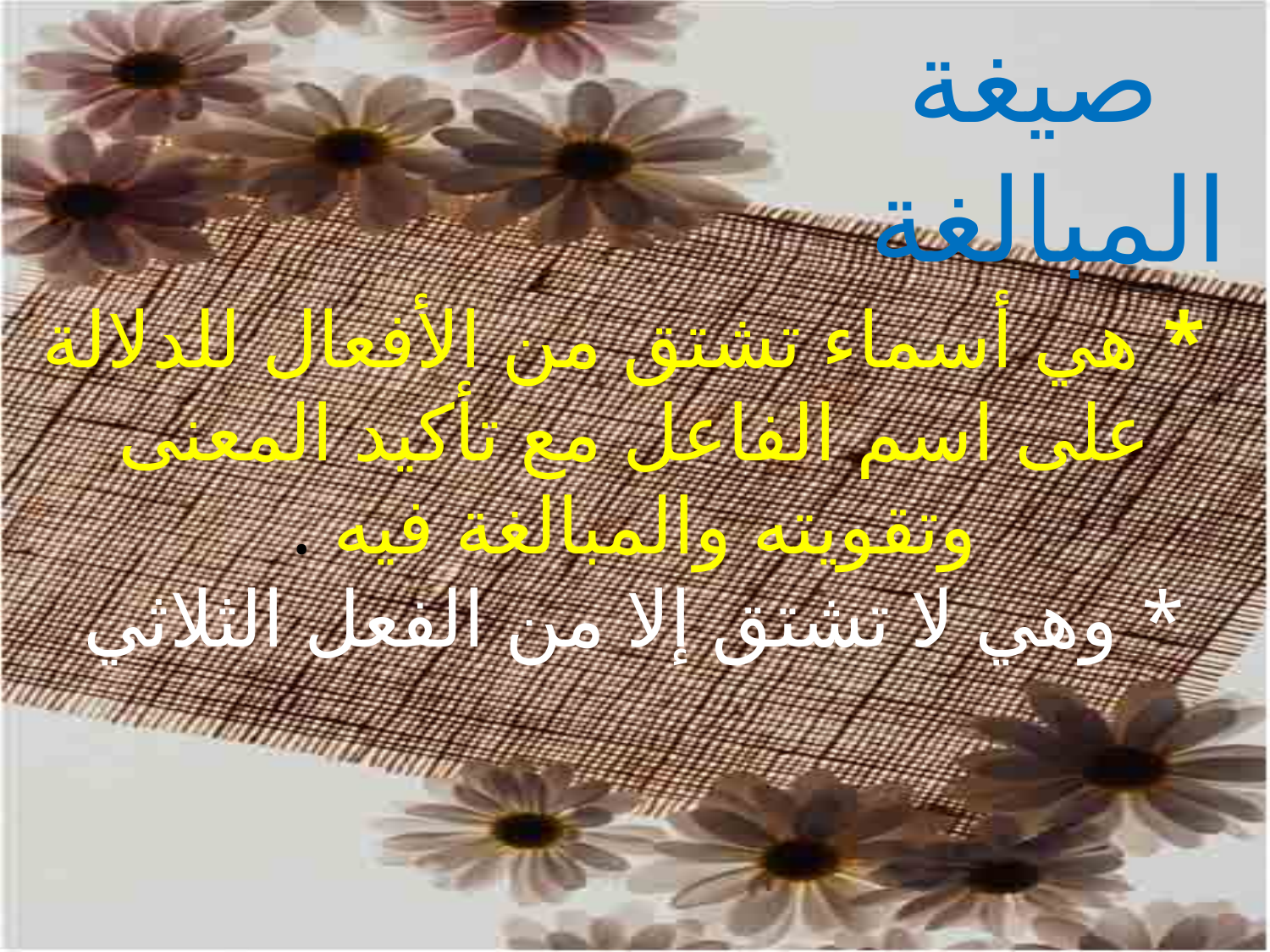

# * هي أسماء تشتق من الأفعال للدلالة على اسم الفاعل مع تأكيد المعنى وتقويته والمبالغة فيه . * وهي لا تشتق إلا من الفعل الثلاثي
صيغة المبالغة